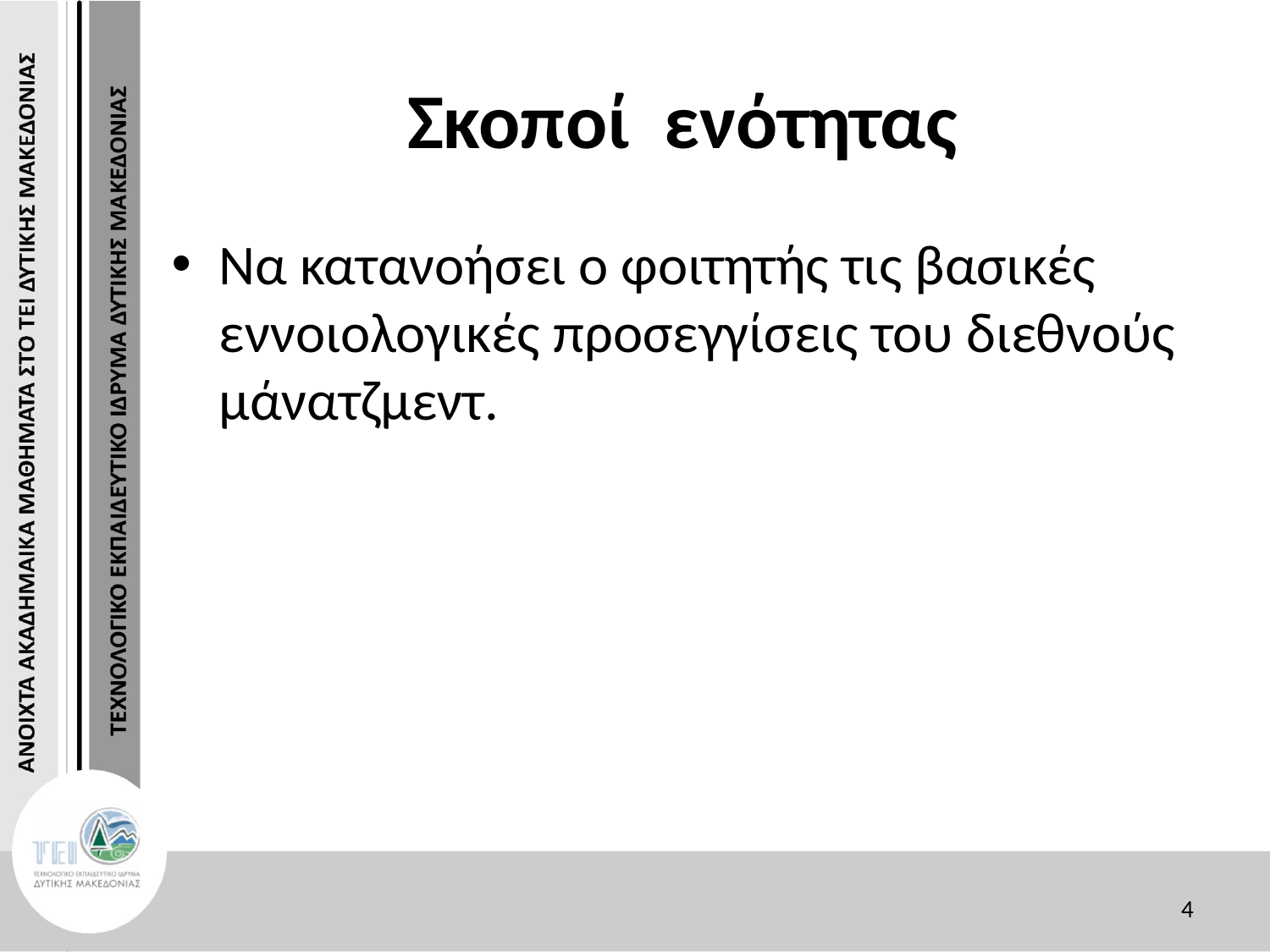

# Σκοποί  ενότητας
Να κατανοήσει ο φοιτητής τις βασικές εννοιολογικές προσεγγίσεις του διεθνούς μάνατζμεντ.
4